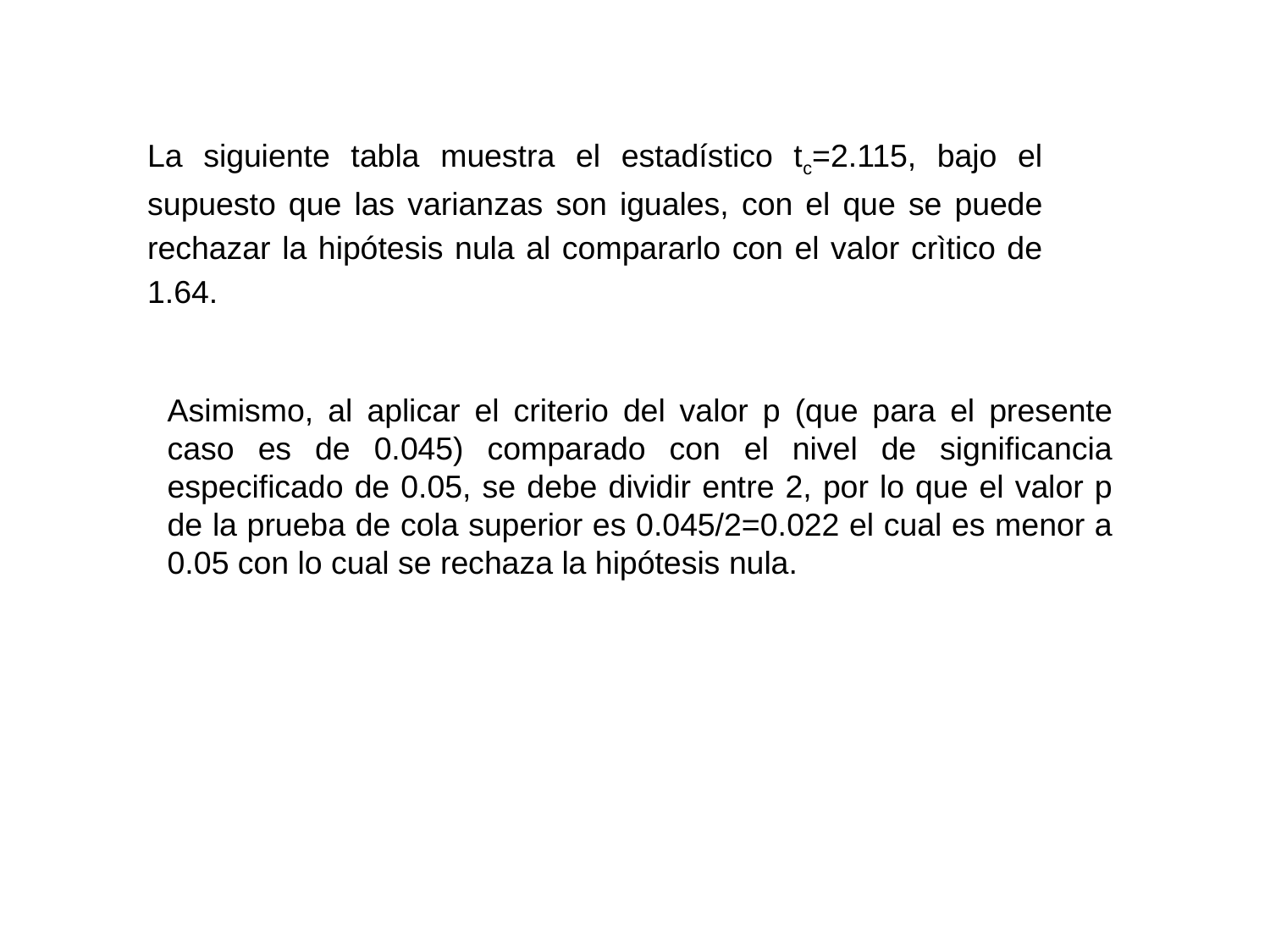

La siguiente tabla muestra el estadístico tc=2.115, bajo el supuesto que las varianzas son iguales, con el que se puede rechazar la hipótesis nula al compararlo con el valor crìtico de 1.64.
Asimismo, al aplicar el criterio del valor p (que para el presente caso es de 0.045) comparado con el nivel de significancia especificado de 0.05, se debe dividir entre 2, por lo que el valor p de la prueba de cola superior es 0.045/2=0.022 el cual es menor a 0.05 con lo cual se rechaza la hipótesis nula.